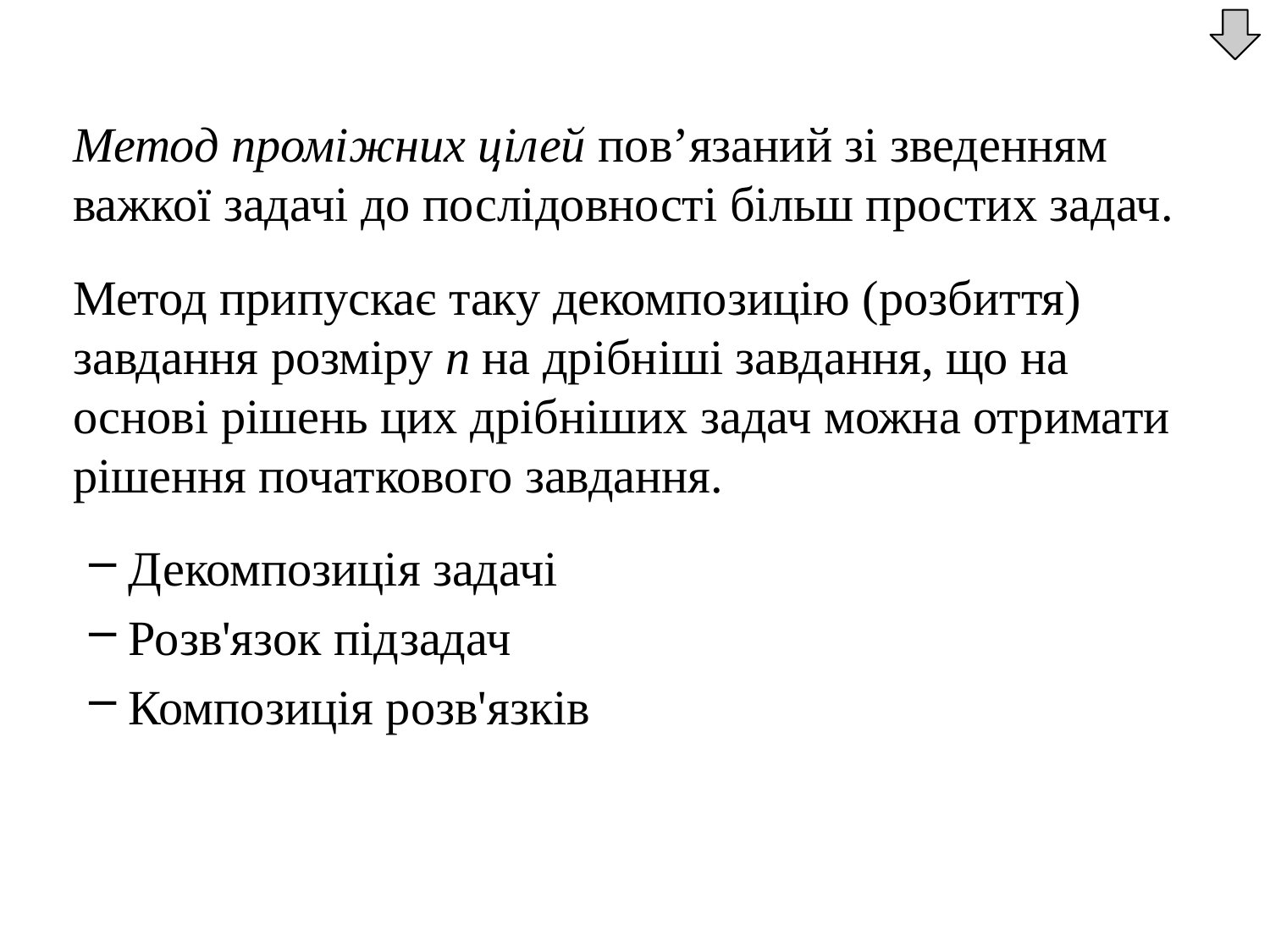

Метод проміжних цілей пов’язаний зі зведенням важкої задачі до послідовності більш простих задач.

	Метод припускає таку декомпозицію (розбиття) завдання розміру n на дрібніші завдання, що на основі рішень цих дрібніших задач можна отримати рішення початкового завдання.

Декомпозиція задачі
Розв'язок підзадач
Композиція розв'язків